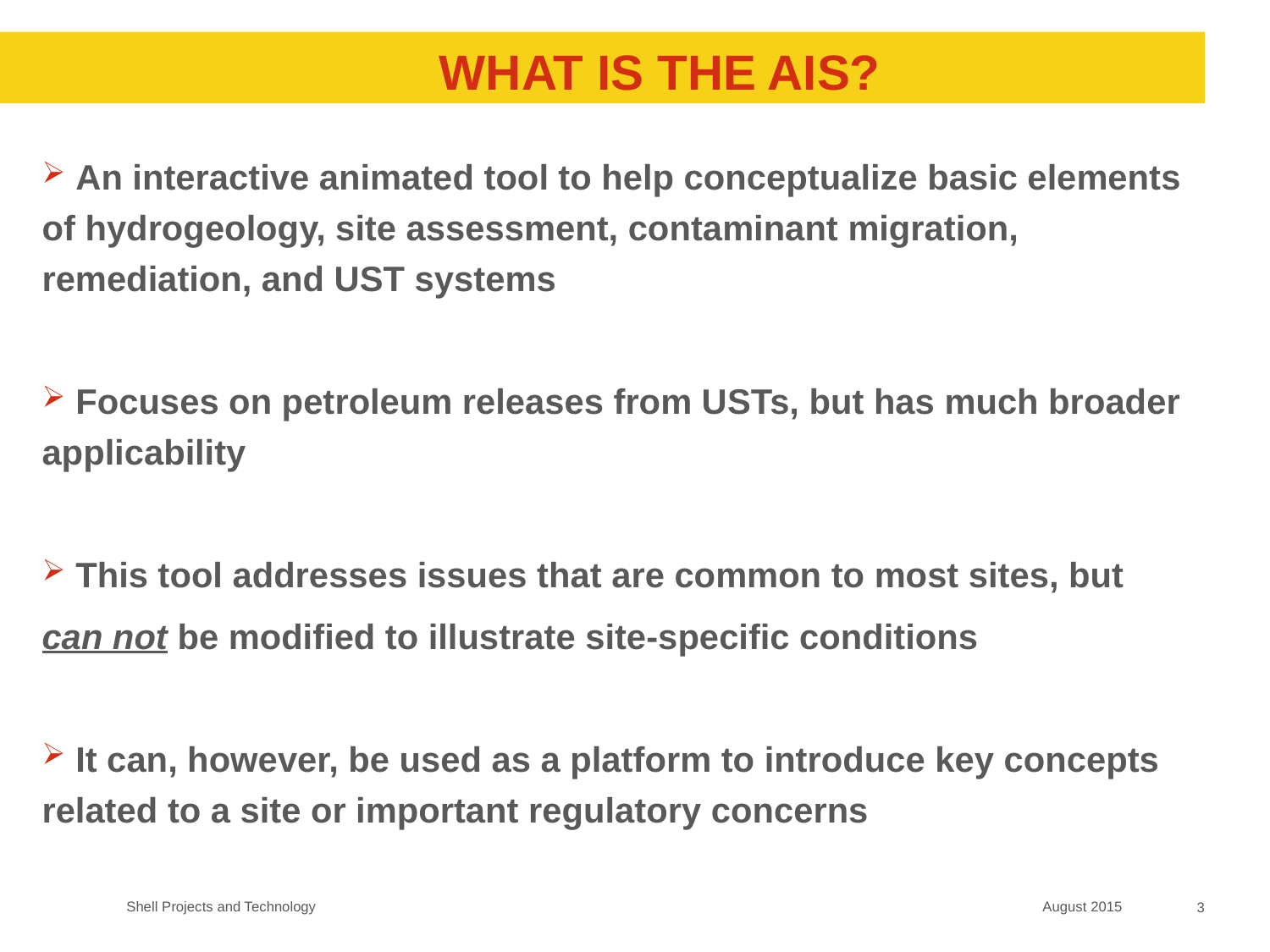

# What is the AIS?
 An interactive animated tool to help conceptualize basic elements of hydrogeology, site assessment, contaminant migration, remediation, and UST systems

 Focuses on petroleum releases from USTs, but has much broader applicability

 This tool addresses issues that are common to most sites, but
can not be modified to illustrate site-specific conditions

 It can, however, be used as a platform to introduce key concepts related to a site or important regulatory concerns

August 2015
3